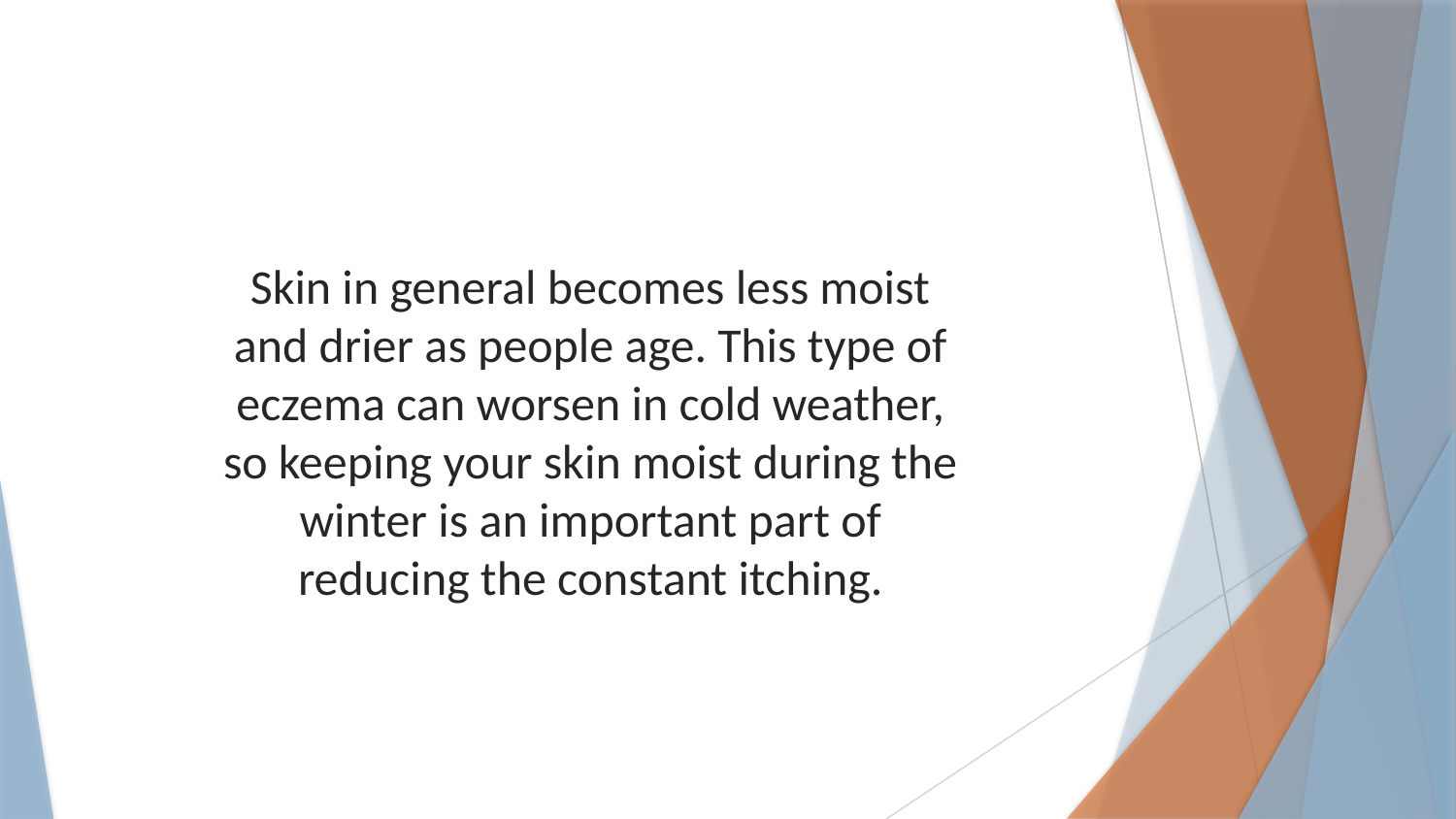

Skin in general becomes less moist and drier as people age. This type of eczema can worsen in cold weather, so keeping your skin moist during the winter is an important part of reducing the constant itching.